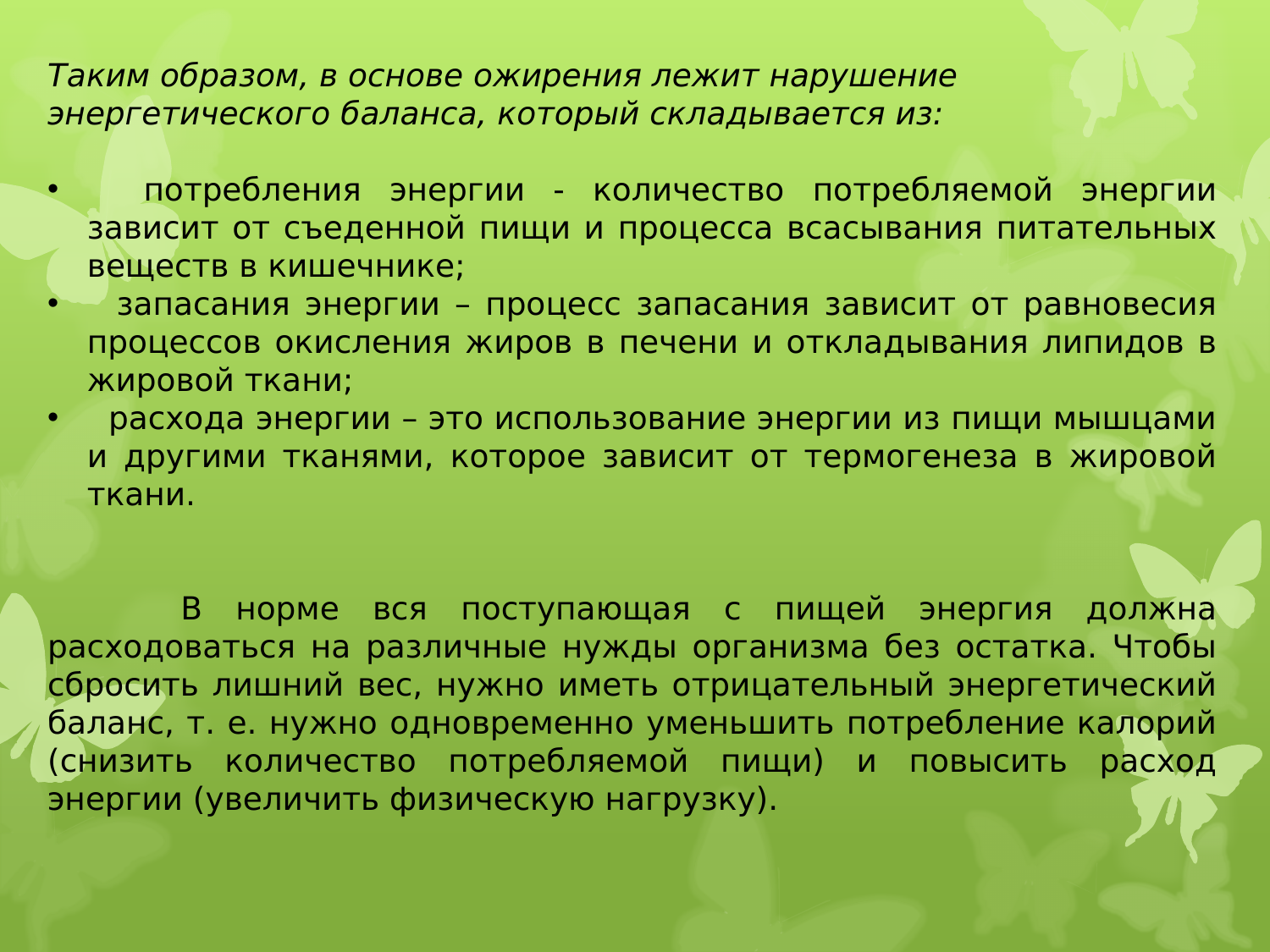

Таким образом, в основе ожирения лежит нарушение энергетического баланса, который складывается из:

  потребления энергии - количество потребляемой энергии зависит от съеденной пищи и процесса всасывания питательных веществ в кишечнике;
  запасания энергии – процесс запасания зависит от равновесия процессов окисления жиров в печени и откладывания липидов в жировой ткани;
  расхода энергии – это использование энергии из пищи мышцами и другими тканями, которое зависит от термогенеза в жировой ткани.

    В норме вся поступающая с пищей энергия должна расходоваться на различные нужды организма без остатка. Чтобы сбросить лишний вес, нужно иметь отрицательный энергетический баланс, т. е. нужно одновременно уменьшить потребление калорий (снизить количество потребляемой пищи) и повысить расход энергии (увеличить физическую нагрузку).